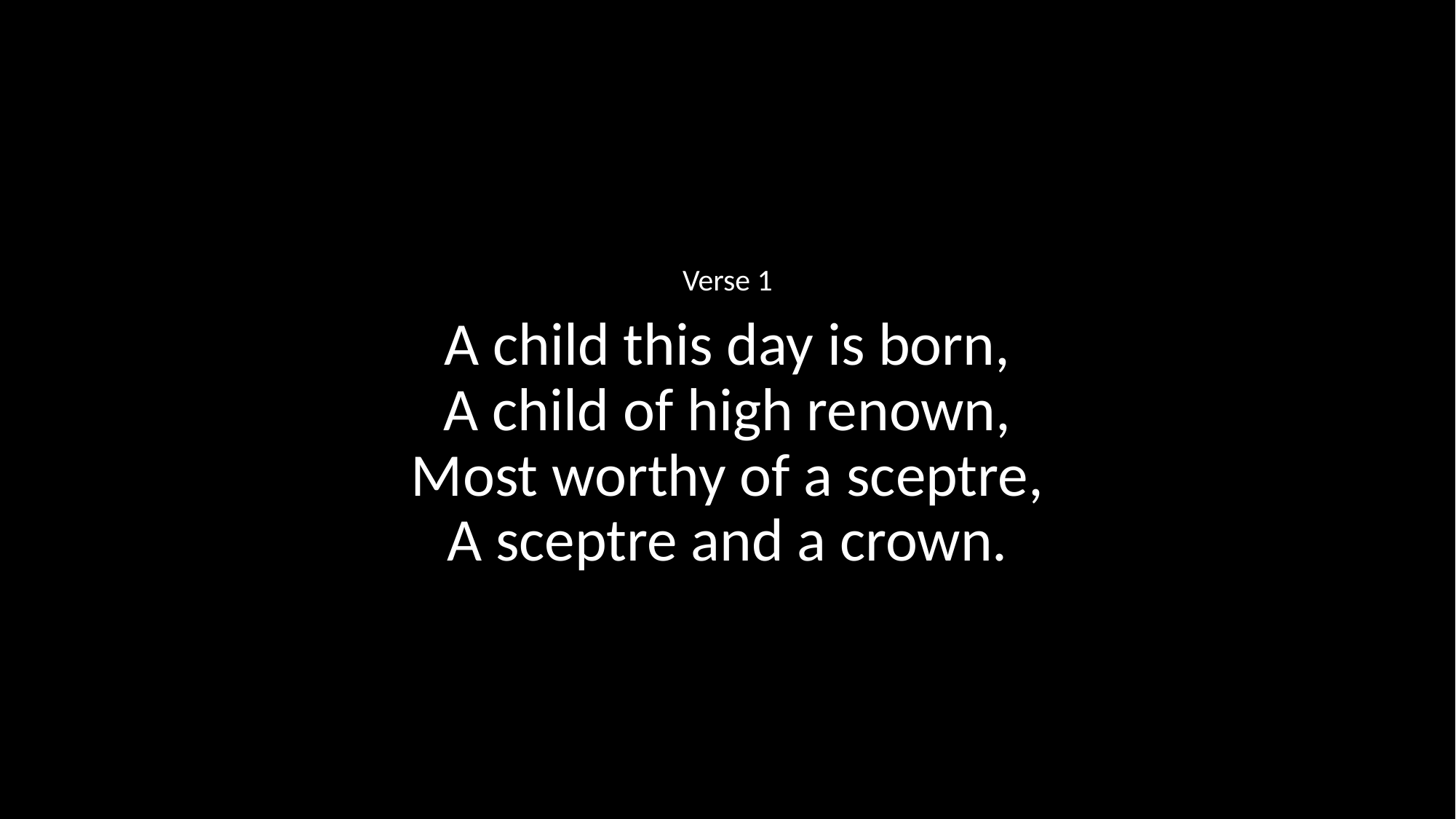

Verse 1
A child this day is born,
A child of high renown,
Most worthy of a sceptre,
A sceptre and a crown.